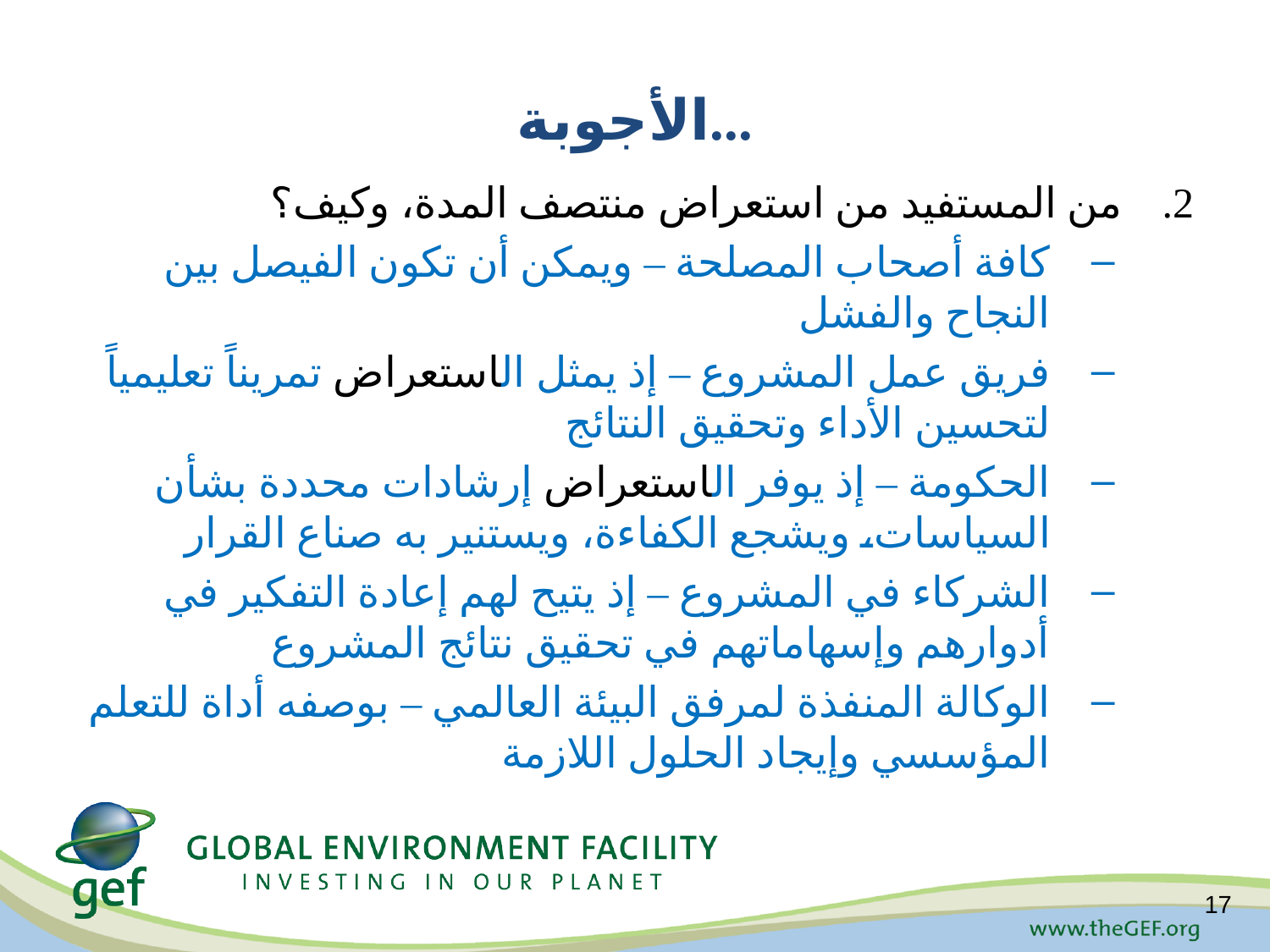

# الأجوبة...
من المستفيد من استعراض منتصف المدة، وكيف؟
كافة أصحاب المصلحة – ويمكن أن تكون الفيصل بين النجاح والفشل
فريق عمل المشروع – إذ يمثل الاستعراض تمريناً تعليمياً لتحسين الأداء وتحقيق النتائج
الحكومة – إذ يوفر الاستعراض إرشادات محددة بشأن السياسات، ويشجع الكفاءة، ويستنير به صناع القرار
الشركاء في المشروع – إذ يتيح لهم إعادة التفكير في أدوارهم وإسهاماتهم في تحقيق نتائج المشروع
الوكالة المنفذة لمرفق البيئة العالمي – بوصفه أداة للتعلم المؤسسي وإيجاد الحلول اللازمة

17